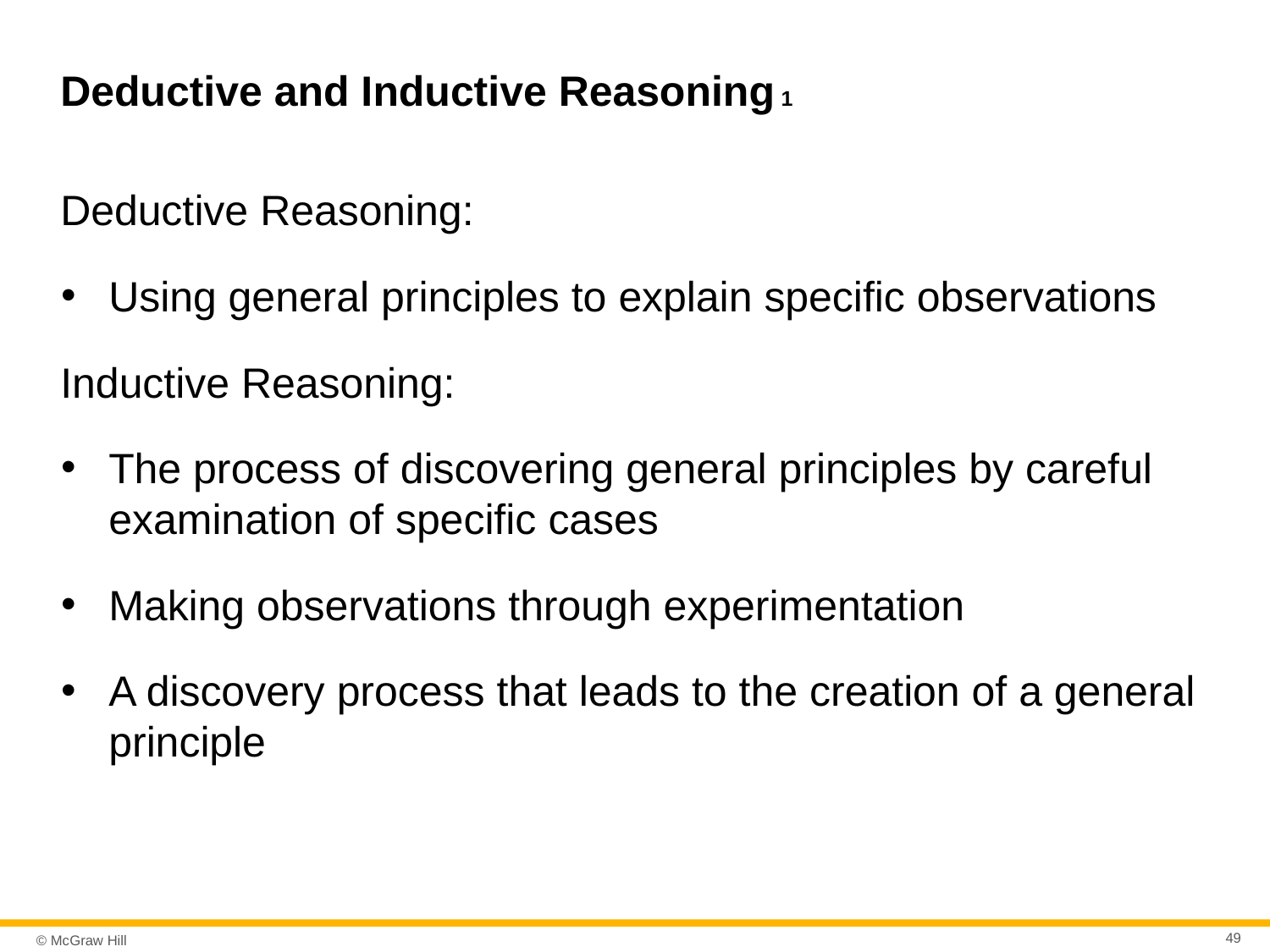

# Deductive and Inductive Reasoning 1
Deductive Reasoning:
Using general principles to explain specific observations
Inductive Reasoning:
The process of discovering general principles by careful examination of specific cases
Making observations through experimentation
A discovery process that leads to the creation of a general principle